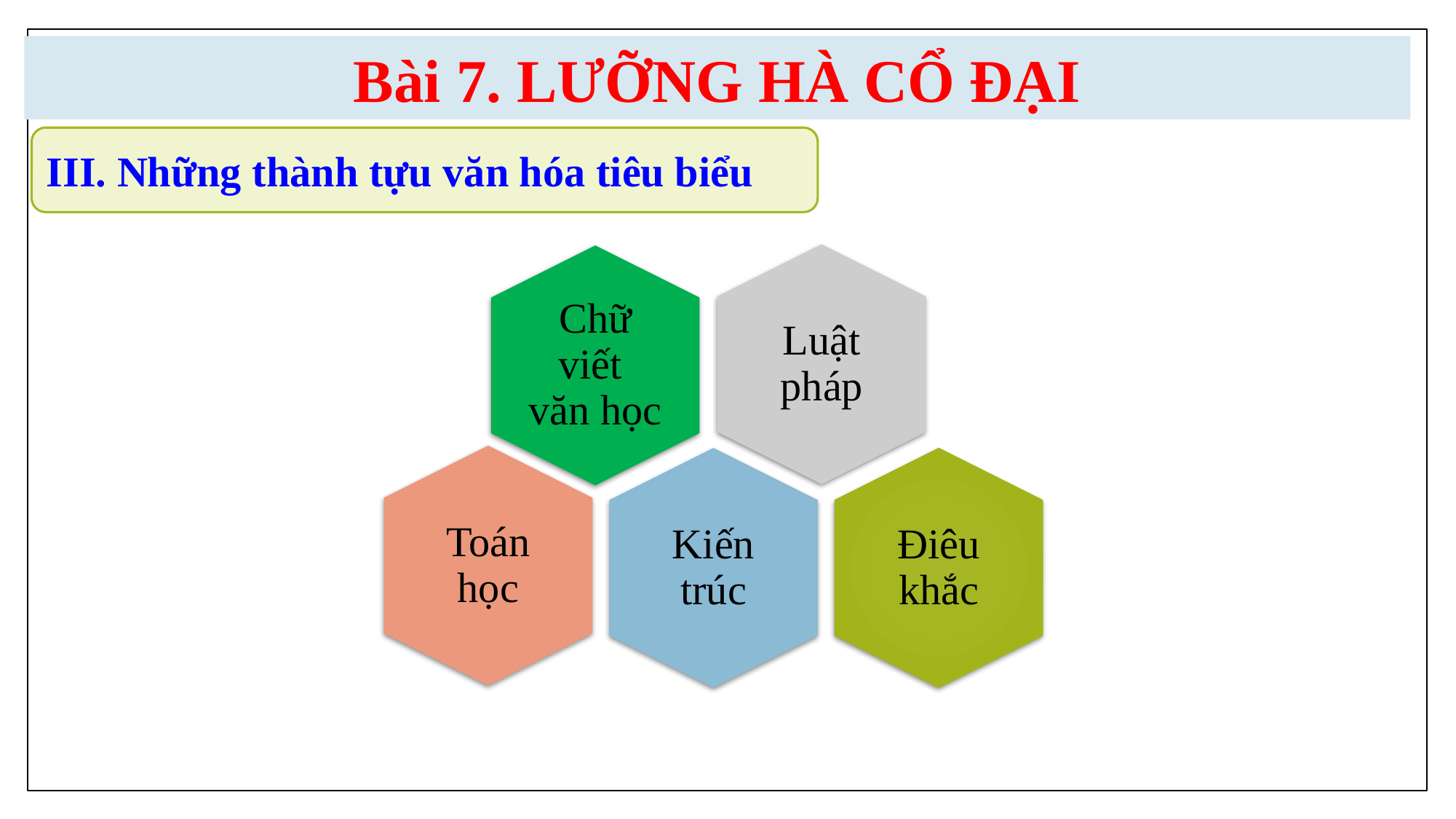

Bài 7. LƯỠNG HÀ CỔ ĐẠI
III. Những thành tựu văn hóa tiêu biểu

Luật pháp

Chữ viết  văn học

Toán học

Kiến trúc

Điêu khắc